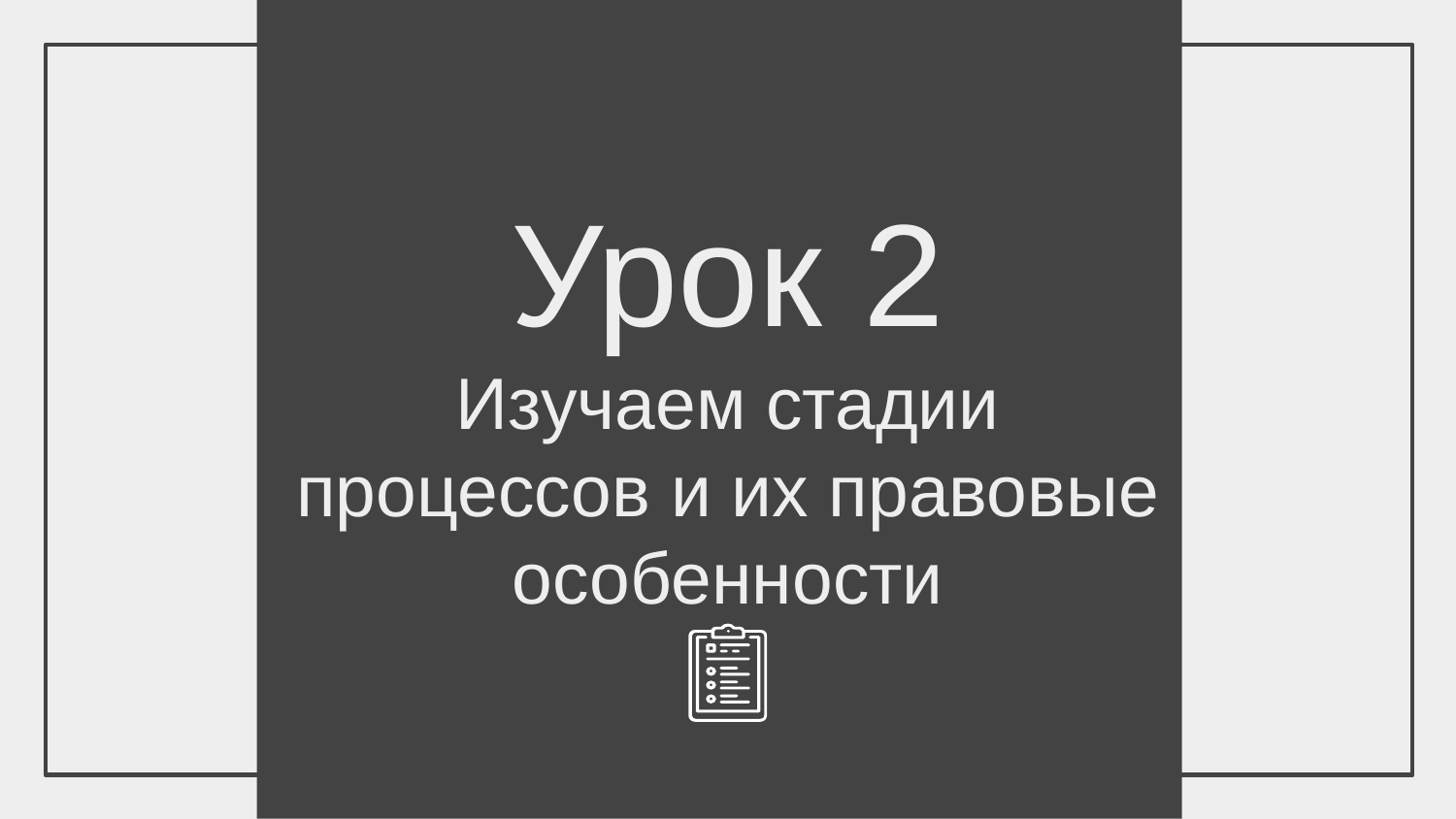

Урок 2
# Изучаем стадии процессов и их правовые особенности